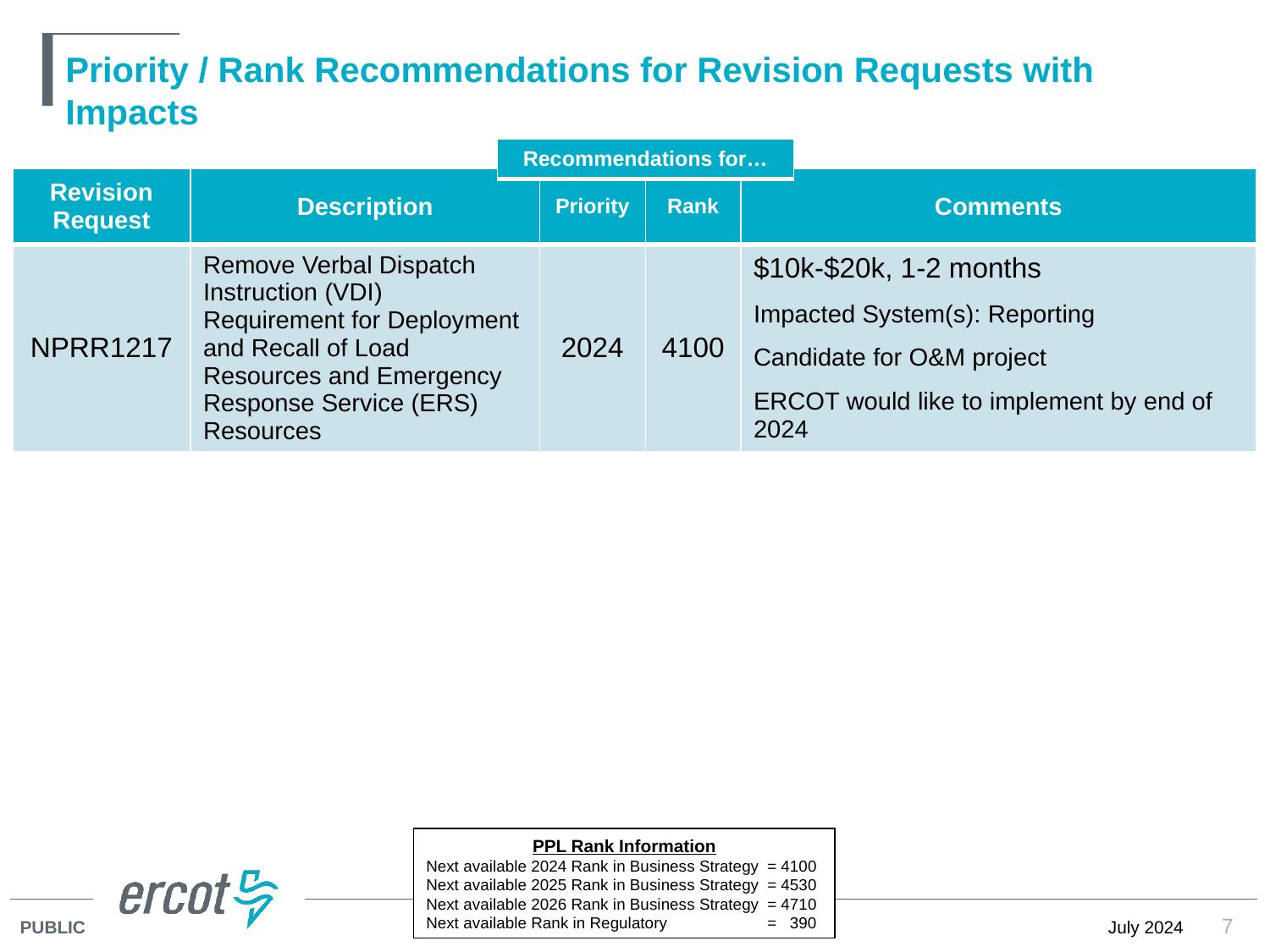

# Priority / Rank Recommendations for Revision Requests with Impacts
| Recommendations for… |
| --- |
| Revision Request | Description | Priority | Rank | Comments |
| --- | --- | --- | --- | --- |
| NPRR1217 | Remove Verbal Dispatch Instruction (VDI) Requirement for Deployment and Recall of Load Resources and Emergency Response Service (ERS) Resources | 2024 | 4100 | $10k-$20k, 1-2 months Impacted System(s): Reporting Candidate for O&M project ERCOT would like to implement by end of 2024 |
PPL Rank Information
Next available 2024 Rank in Business Strategy 	= 4100
Next available 2025 Rank in Business Strategy 	= 4530
Next available 2026 Rank in Business Strategy 	= 4710
Next available Rank in Regulatory	=   390
7